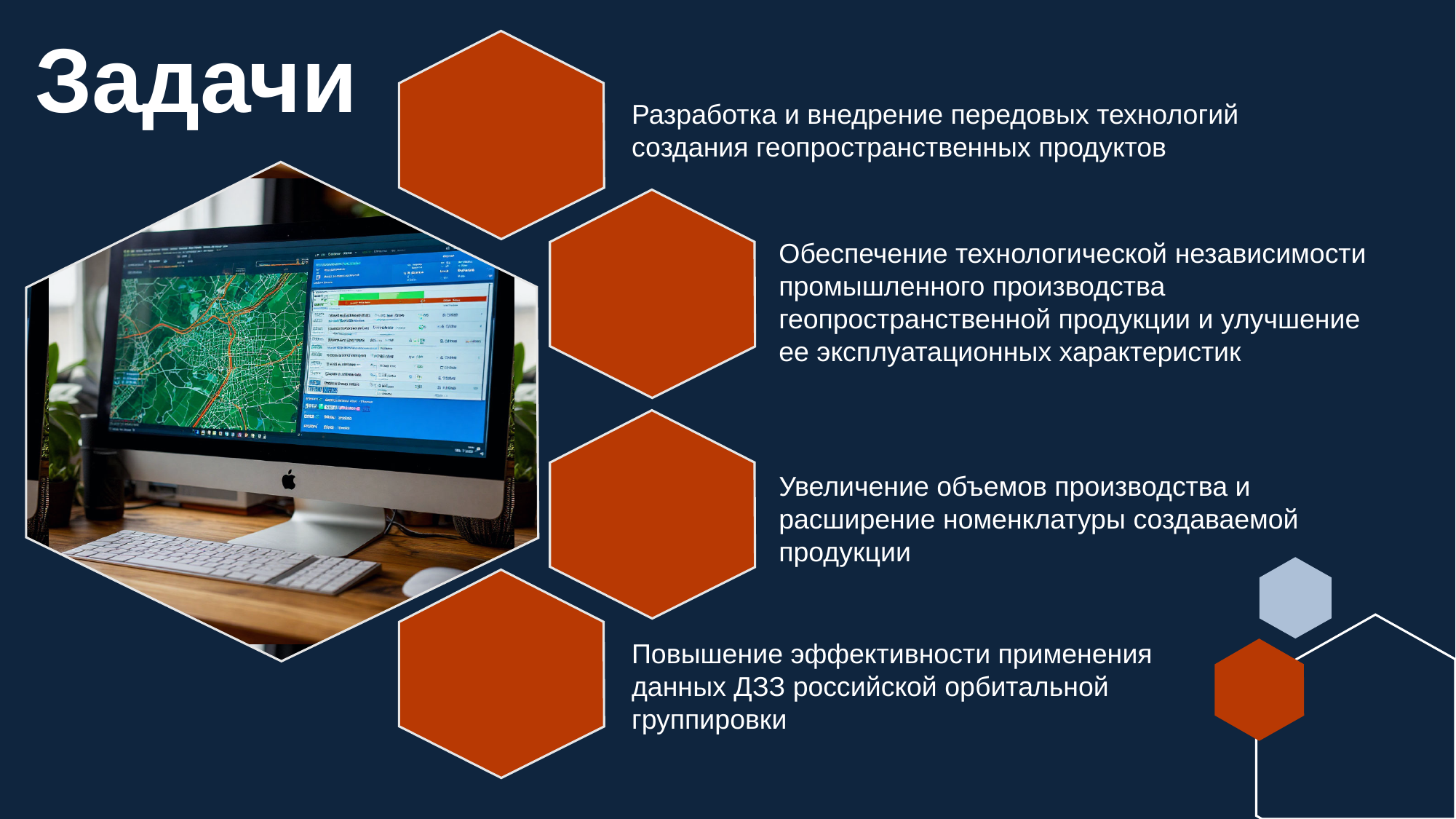

# Задачи

Разработка и внедрение передовых технологий создания геопространственных продуктов

Обеспечение технологической независимости промышленного производства геопространственной продукции и улучшение ее эксплуатационных характеристик

Увеличение объемов производства и расширение номенклатуры создаваемой продукции

Повышение эффективности применения данных ДЗЗ российской орбитальной группировки